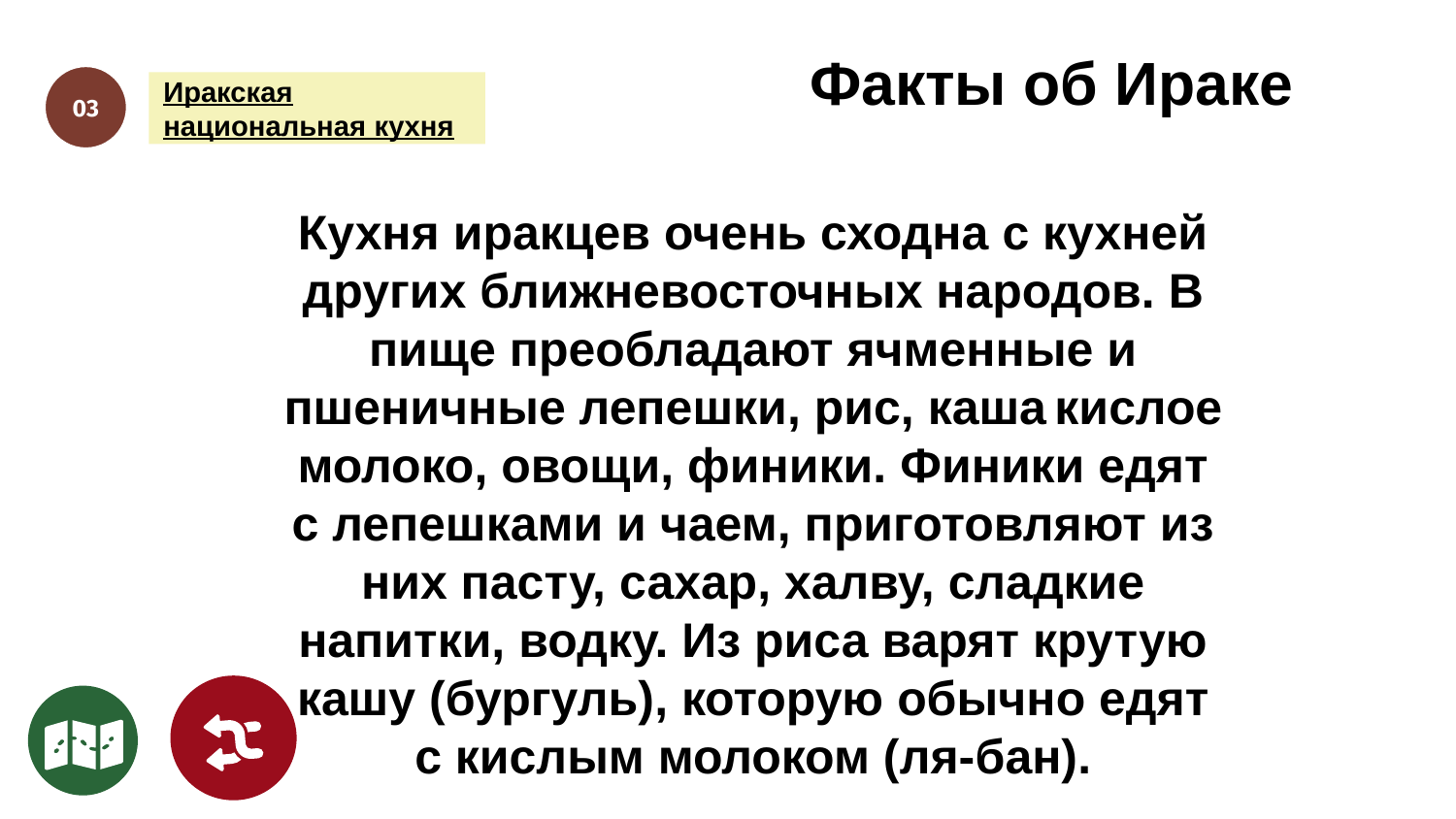

# Факты об Ираке

Иракская национальная кухня
03

Кухня иракцев очень сходна с кухней других ближневосточных народов. В пище преобладают ячменные и пшеничные лепешки, рис, каша кислое молоко, овощи, финики. Финики едят с лепешками и чаем, приготовляют из них пасту, сахар, халву, сладкие напитки, водку. Из риса варят крутую кашу (бургуль), которую обычно едят с кислым молоком (ля-бан).